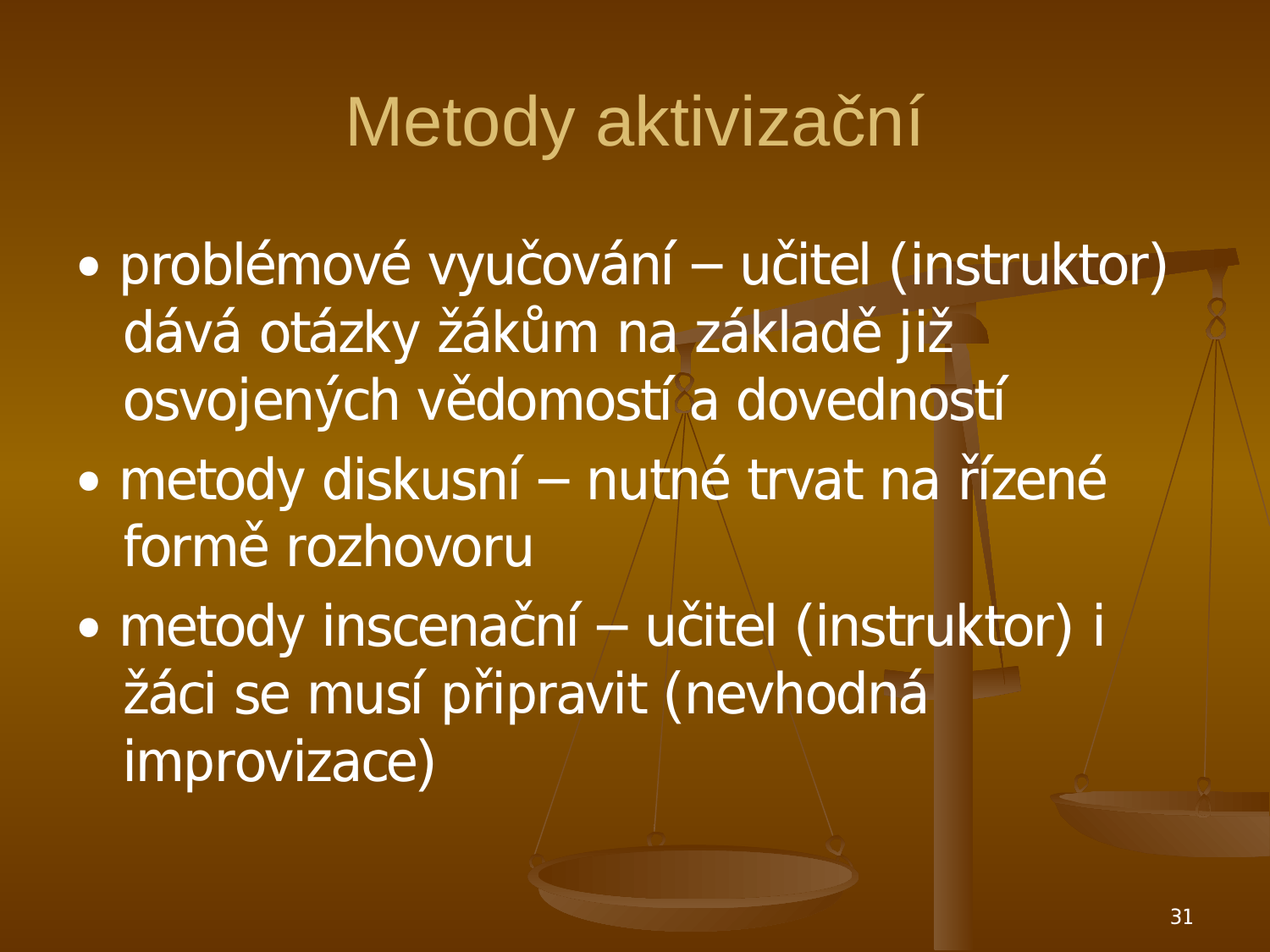

# Metody aktivizační
• problémové vyučování – učitel (instruktor) dává otázky žákům na základě již osvojených vědomostí a dovedností
• metody diskusní – nutné trvat na řízené formě rozhovoru
• metody inscenační – učitel (instruktor) i žáci se musí připravit (nevhodná improvizace)
31